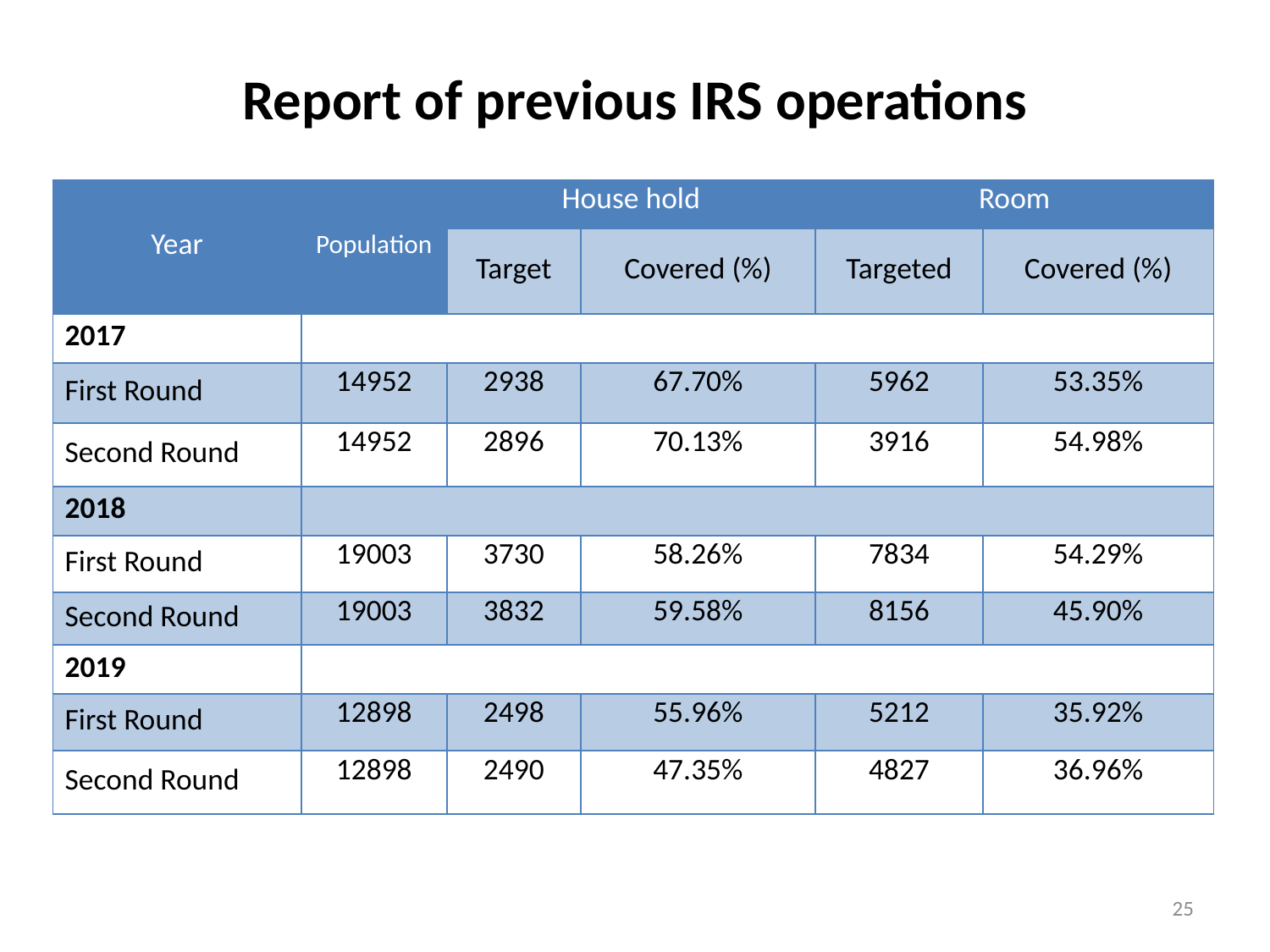

Report of previous IRS operations
| Year | Population | House hold |  | Room |  |
| --- | --- | --- | --- | --- | --- |
|  |  | Target | Covered (%) | Targeted | Covered (%) |
| 2017 |  |  |  |  |  |
| First Round | 14952 | 2938 | 67.70% | 5962 | 53.35% |
| Second Round | 14952 | 2896 | 70.13% | 3916 | 54.98% |
| 2018 |  |  |  |  |  |
| First Round | 19003 | 3730 | 58.26% | 7834 | 54.29% |
| Second Round | 19003 | 3832 | 59.58% | 8156 | 45.90% |
| 2019 |  |  |  |  |  |
| First Round | 12898 | 2498 | 55.96% | 5212 | 35.92% |
| Second Round | 12898 | 2490 | 47.35% | 4827 | 36.96% |
25